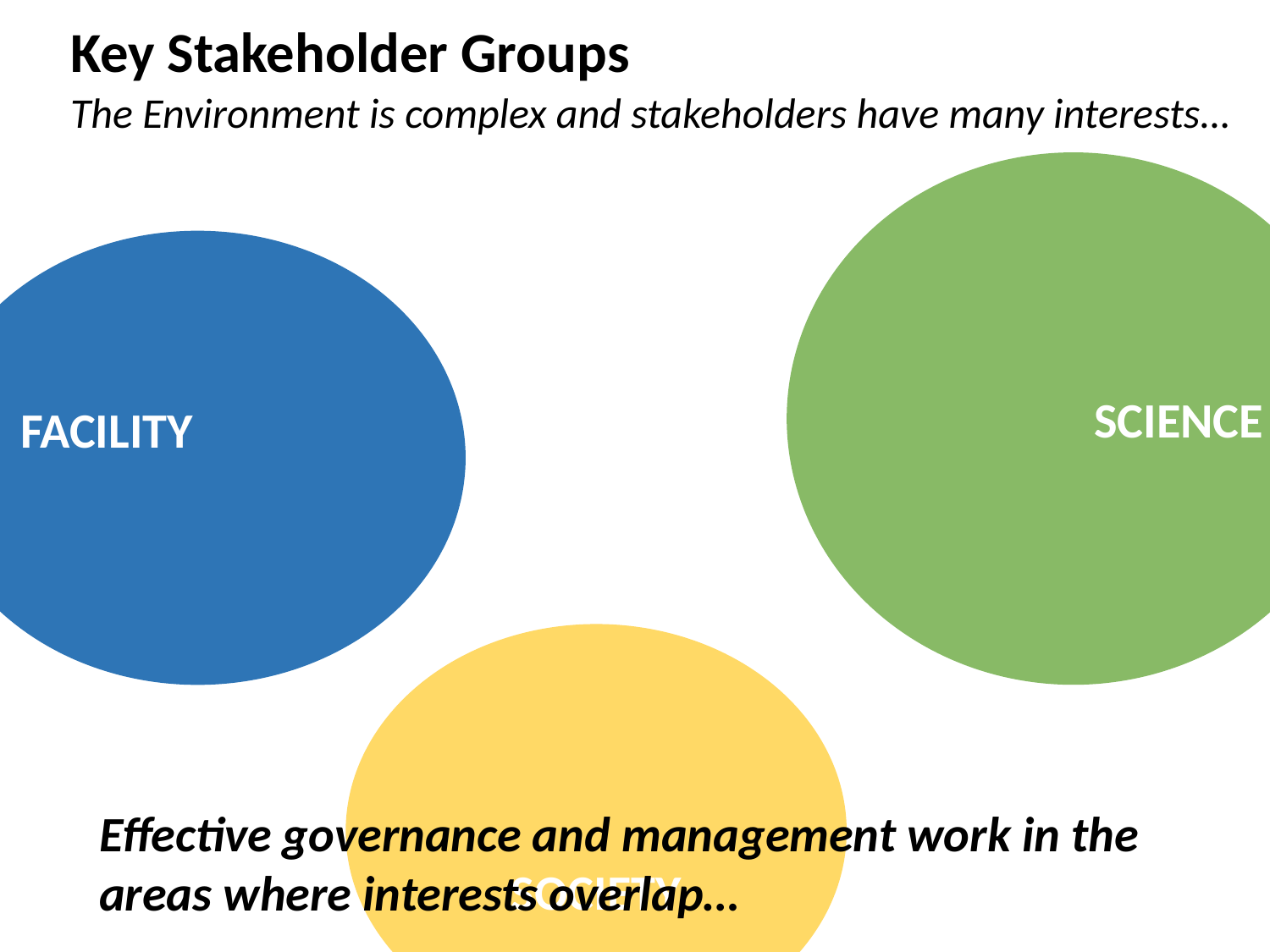

Key Stakeholder Groups
The Environment is complex and stakeholders have many interests…
SCIENCE
FACILITY

Research Infrastructure

SOCIETY
Effective governance and management work in the areas where interests overlap…